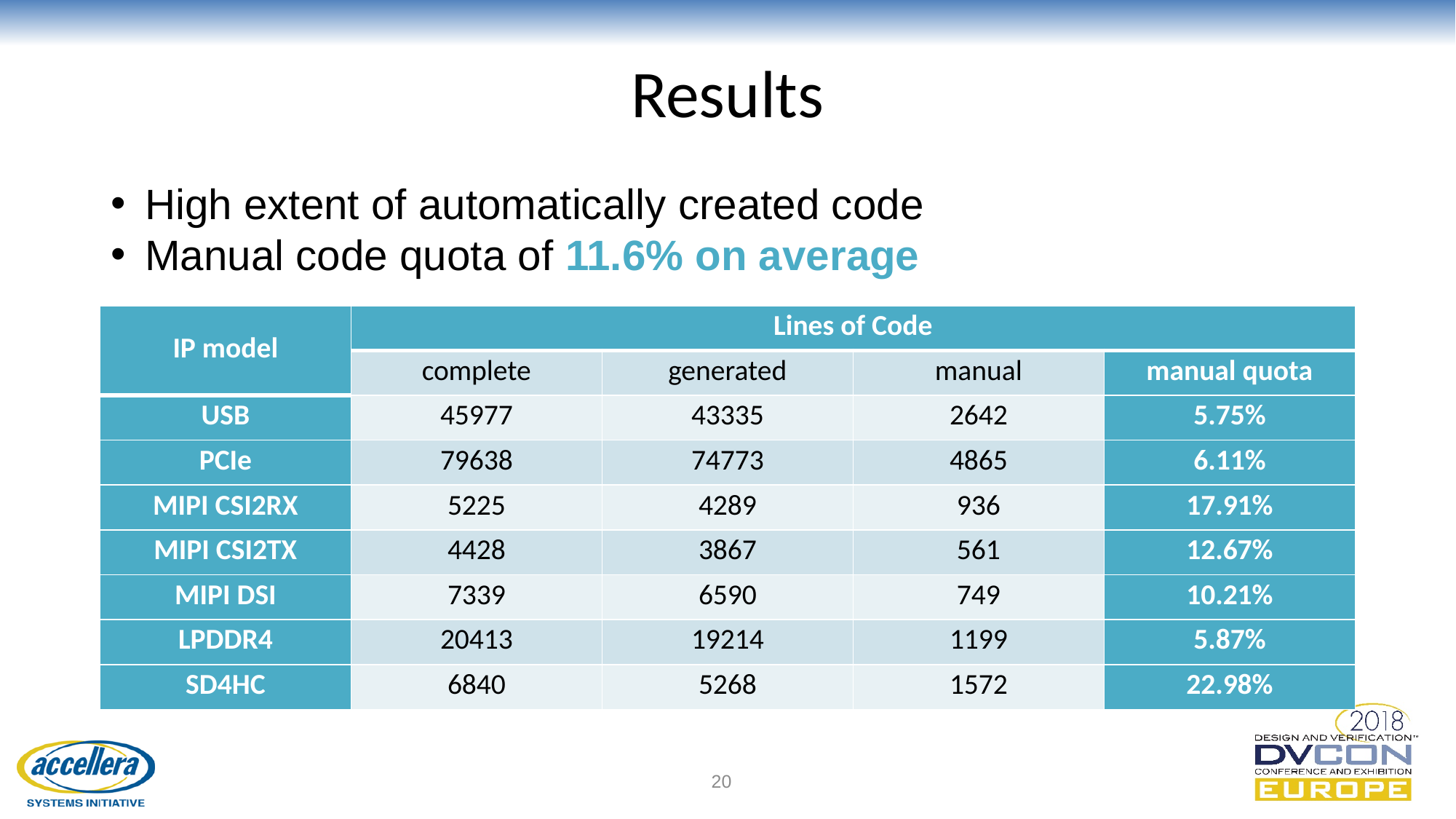

# Results
High extent of automatically created code
Manual code quota of 11.6% on average
| IP model | Lines of Code |  |  |  |
| --- | --- | --- | --- | --- |
|  | complete | generated | manual | manual quota |
| USB | 45977 | 43335 | 2642 | 5.75% |
| PCIe | 79638 | 74773 | 4865 | 6.11% |
| MIPI CSI2RX | 5225 | 4289 | 936 | 17.91% |
| MIPI CSI2TX | 4428 | 3867 | 561 | 12.67% |
| MIPI DSI | 7339 | 6590 | 749 | 10.21% |
| LPDDR4 | 20413 | 19214 | 1199 | 5.87% |
| SD4HC | 6840 | 5268 | 1572 | 22.98% |
20